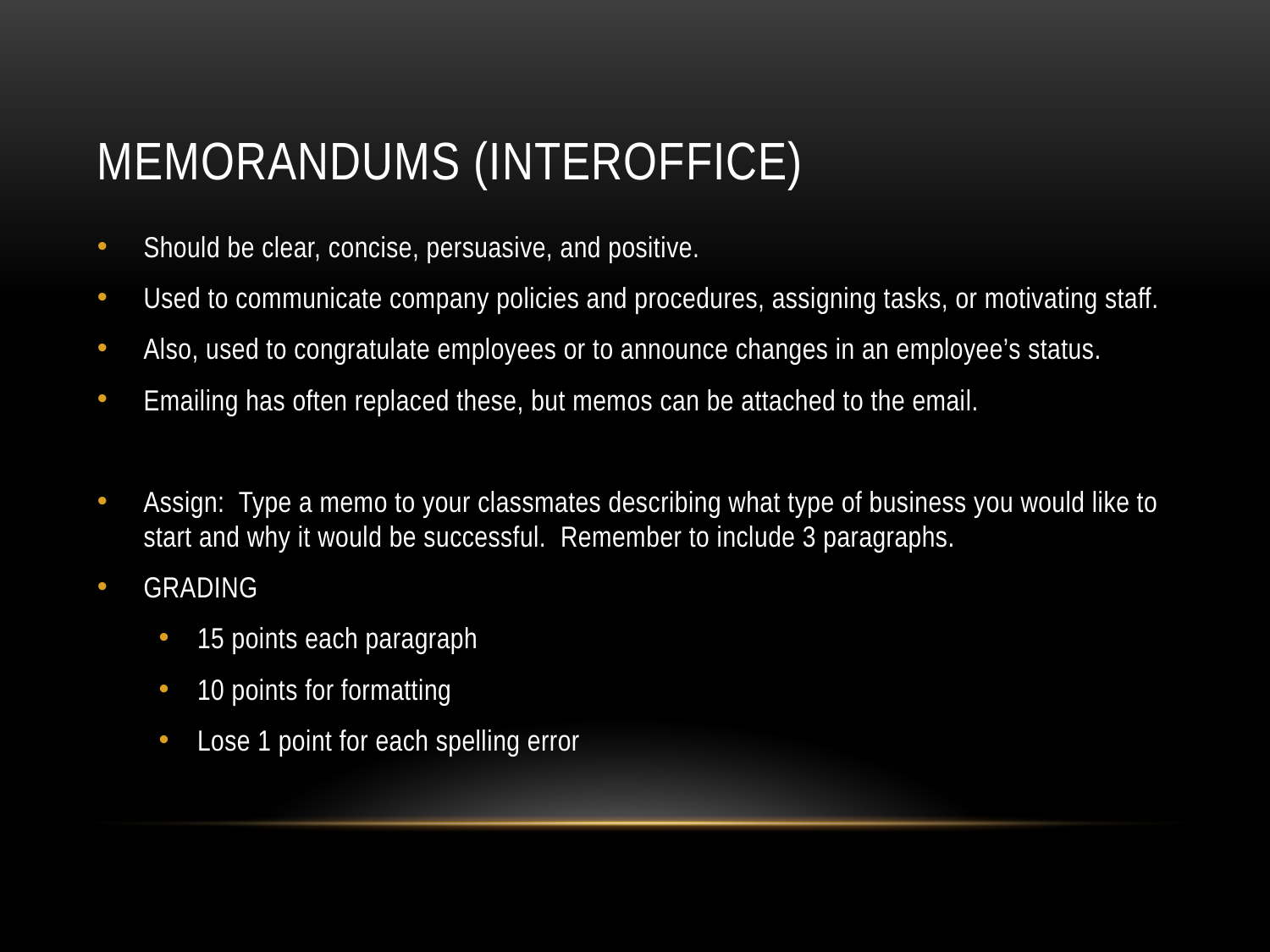

# Memorandums (interoffice)
Should be clear, concise, persuasive, and positive.
Used to communicate company policies and procedures, assigning tasks, or motivating staff.
Also, used to congratulate employees or to announce changes in an employee’s status.
Emailing has often replaced these, but memos can be attached to the email.

Assign:  Type a memo to your classmates describing what type of business you would like to start and why it would be successful.  Remember to include 3 paragraphs.
GRADING
15 points each paragraph
10 points for formatting
Lose 1 point for each spelling error